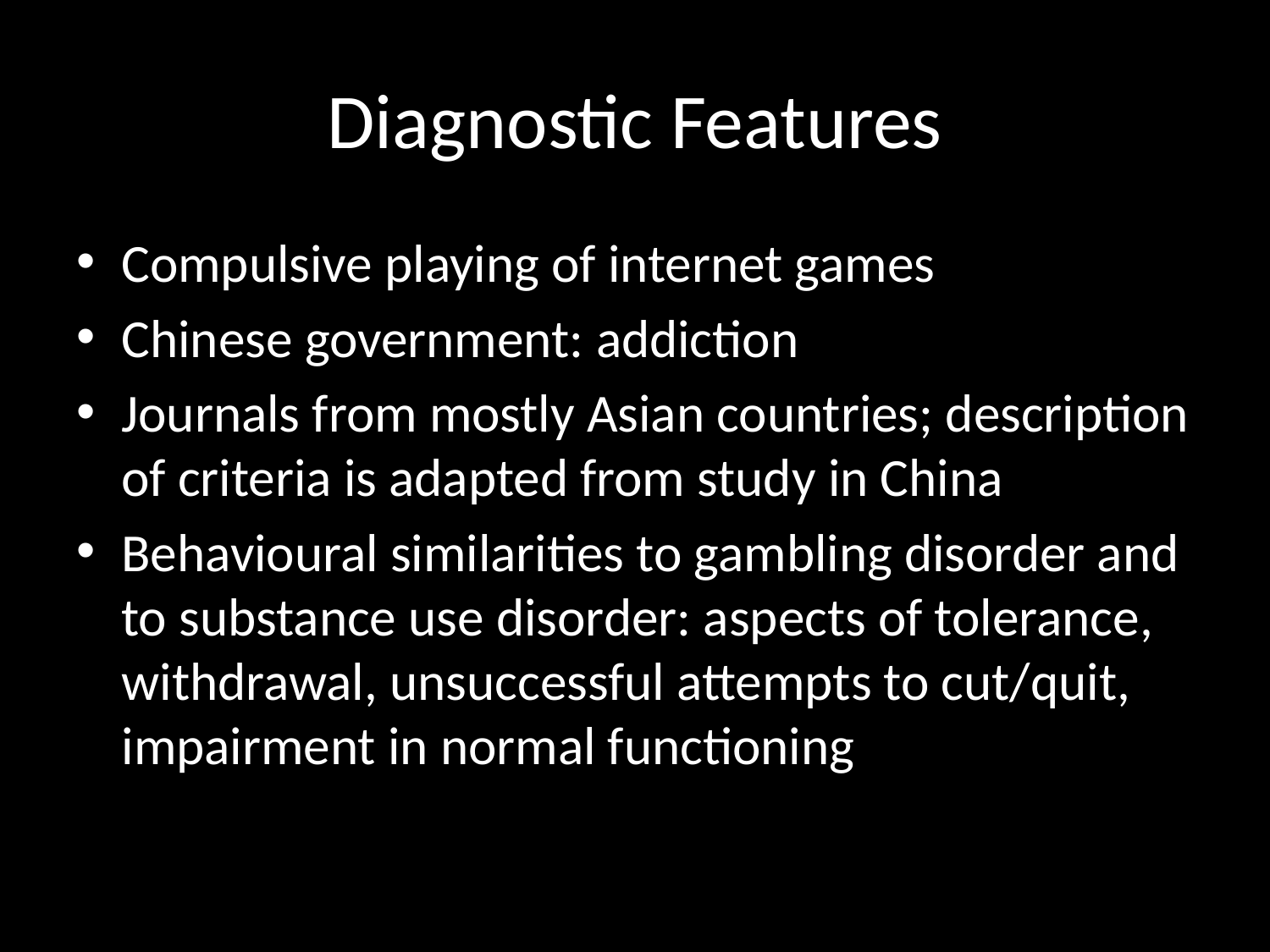

# Diagnostic Features
Compulsive playing of internet games
Chinese government: addiction
Journals from mostly Asian countries; description of criteria is adapted from study in China
Behavioural similarities to gambling disorder and to substance use disorder: aspects of tolerance, withdrawal, unsuccessful attempts to cut/quit, impairment in normal functioning